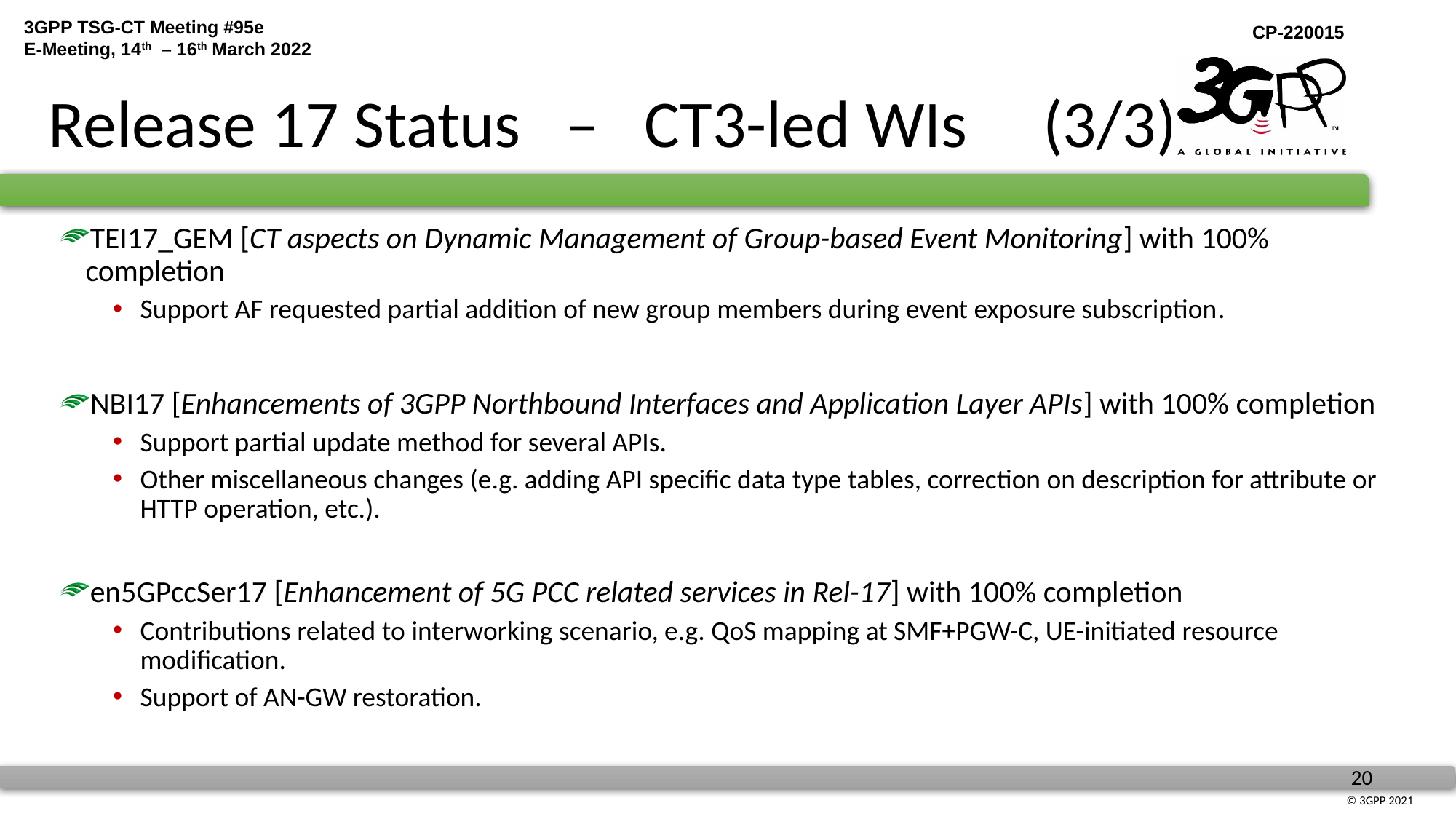

# Release 17 Status   –   CT3-led WIs     (3/3)
TEI17_GEM [CT aspects on Dynamic Management of Group-based Event Monitoring] with 100% completion
Support AF requested partial addition of new group members during event exposure subscription.

NBI17 [Enhancements of 3GPP Northbound Interfaces and Application Layer APIs] with 100% completion
Support partial update method for several APIs.
Other miscellaneous changes (e.g. adding API specific data type tables, correction on description for attribute or HTTP operation, etc.).

en5GPccSer17 [Enhancement of 5G PCC related services in Rel-17] with 100% completion
Contributions related to interworking scenario, e.g. QoS mapping at SMF+PGW-C, UE-initiated resource modification.
Support of AN-GW restoration.